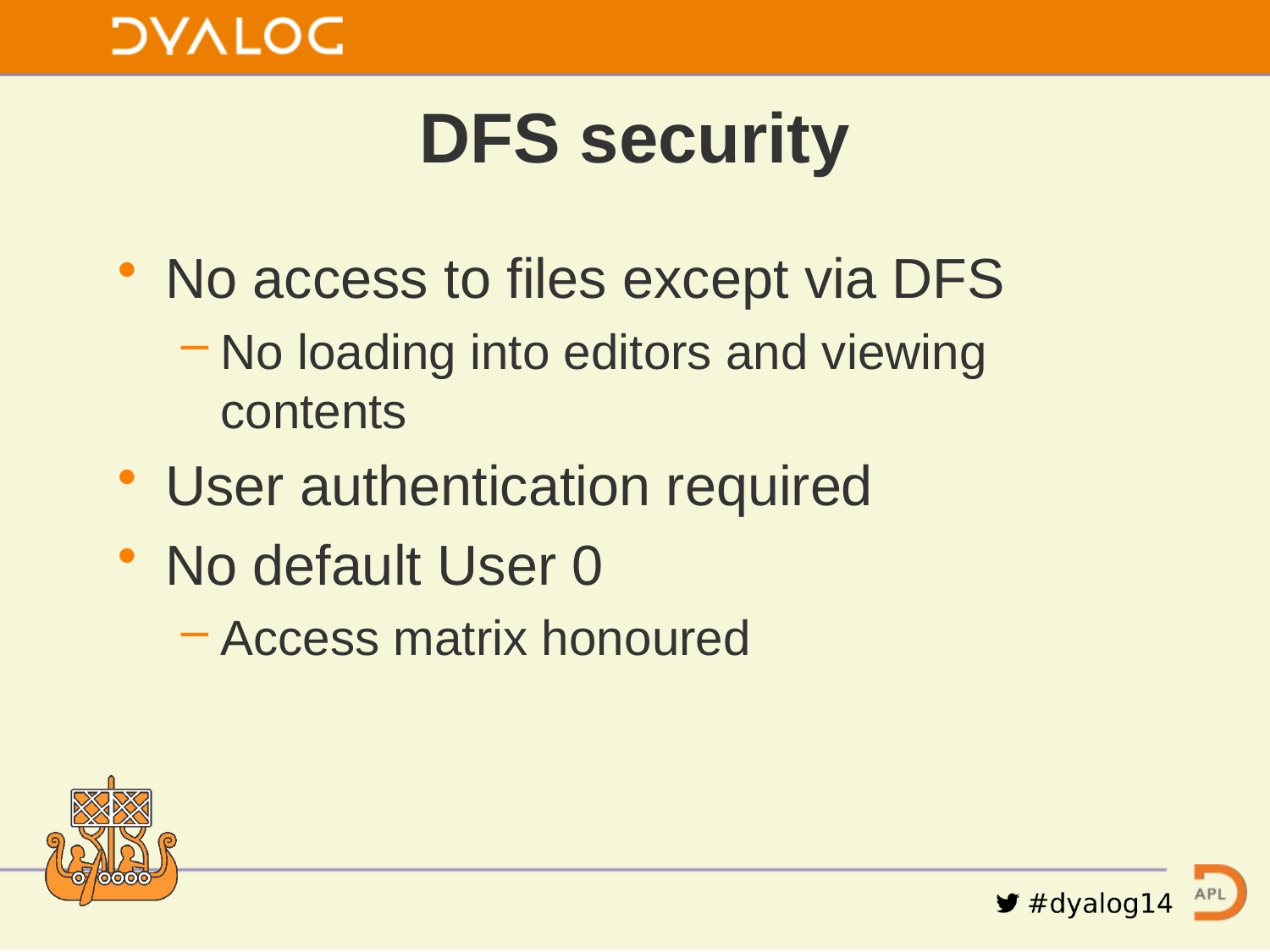

# DFS security
No access to files except via DFS
No loading into editors and viewing contents
User authentication required
No default User 0
Access matrix honoured